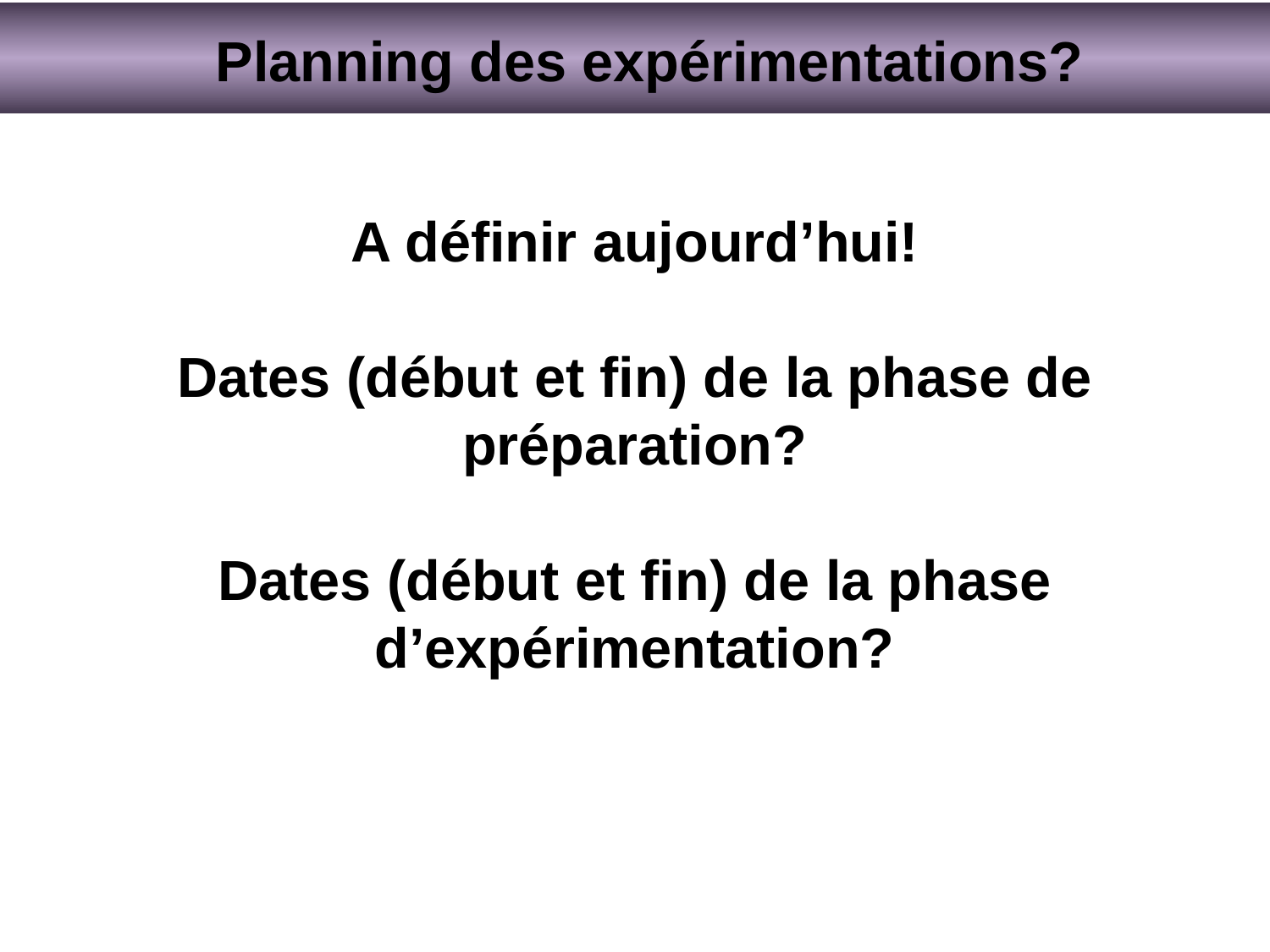

Planning des expérimentations?

A définir aujourd’hui!

Dates (début et fin) de la phase de préparation?

Dates (début et fin) de la phase d’expérimentation?
14 - 15 Décembre 2017
Fès, Maroc 	  	  3/29